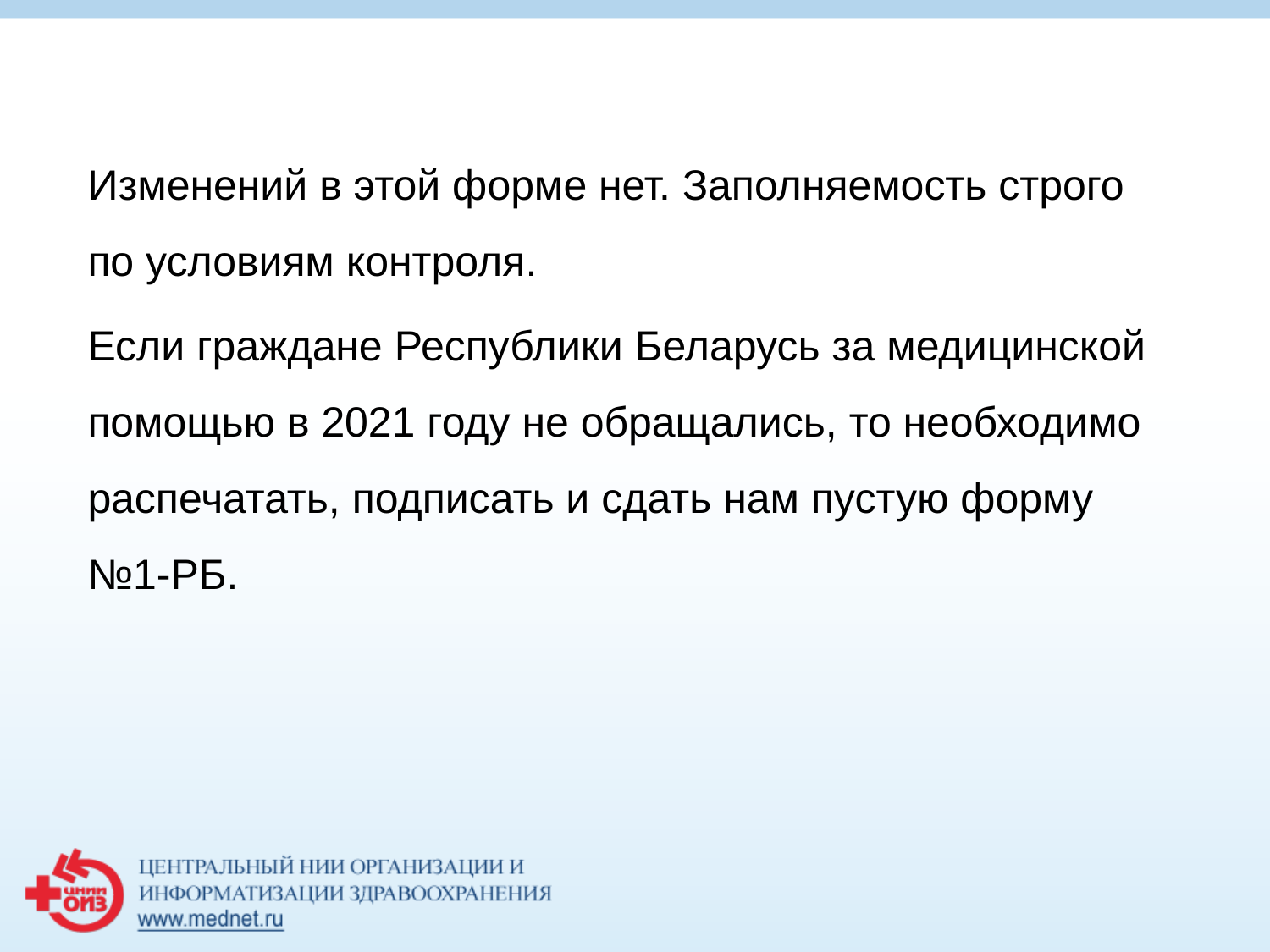

# Изменений в этой форме нет. Заполняемость строго по условиям контроля.
Если граждане Республики Беларусь за медицинской помощью в 2021 году не обращались, то необходимо распечатать, подписать и сдать нам пустую форму №1-РБ.